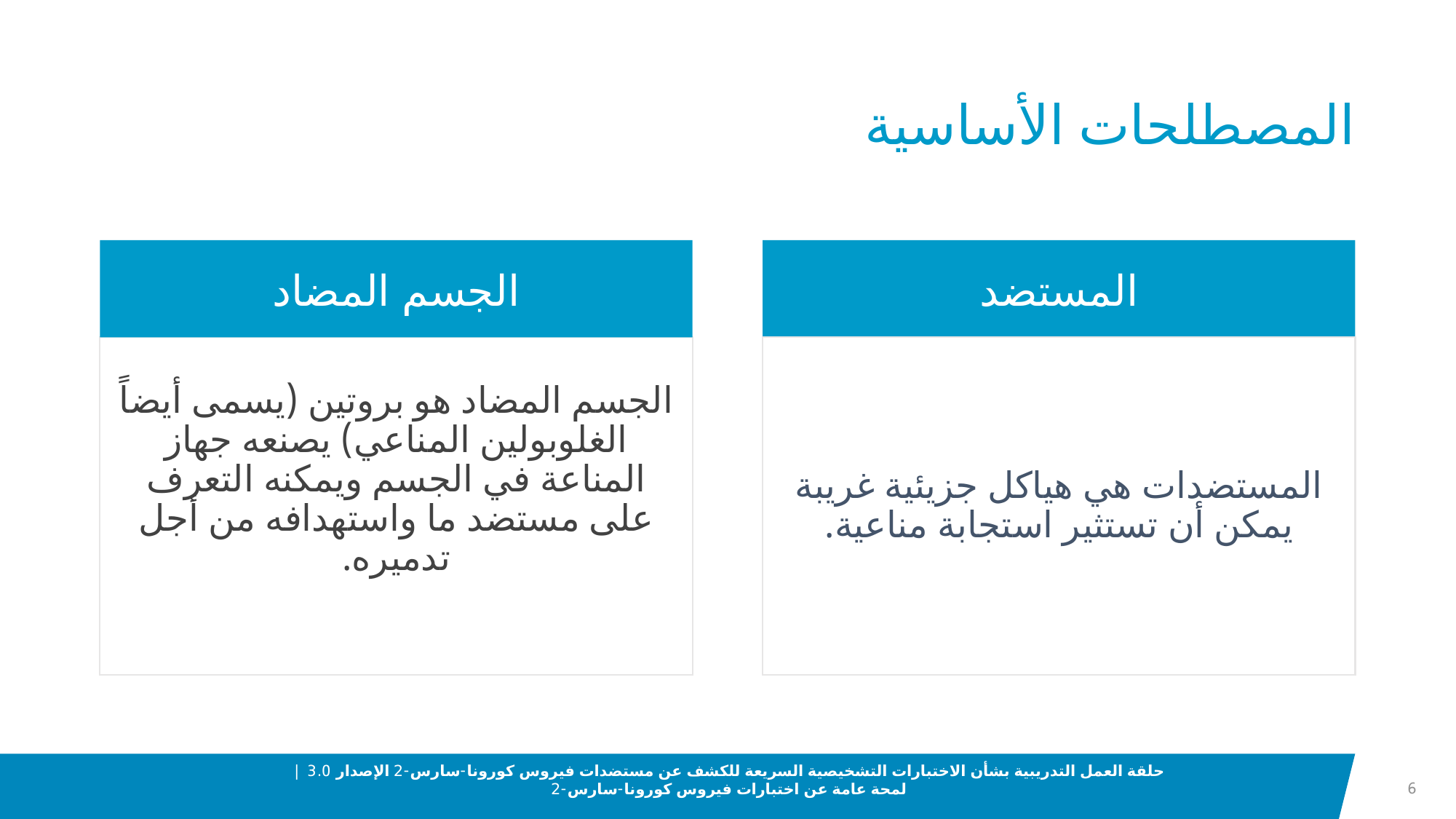

# المصطلحات الأساسية
الجسم المضاد
المستضد
الجسم المضاد هو بروتين (يسمى أيضاً الغلوبولين المناعي) يصنعه جهاز المناعة في الجسم ويمكنه التعرف على مستضد ما واستهدافه من أجل تدميره.

المستضدات هي هياكل جزيئية غريبة يمكن أن تستثير استجابة مناعية.
حلقة العمل التدريبية بشأن الاختبارات التشخيصية السريعة للكشف عن مستضدات فيروس كورونا-سارس-2 الإصدار 3.0 | لمحة عامة عن اختبارات فيروس كورونا-سارس-2
6